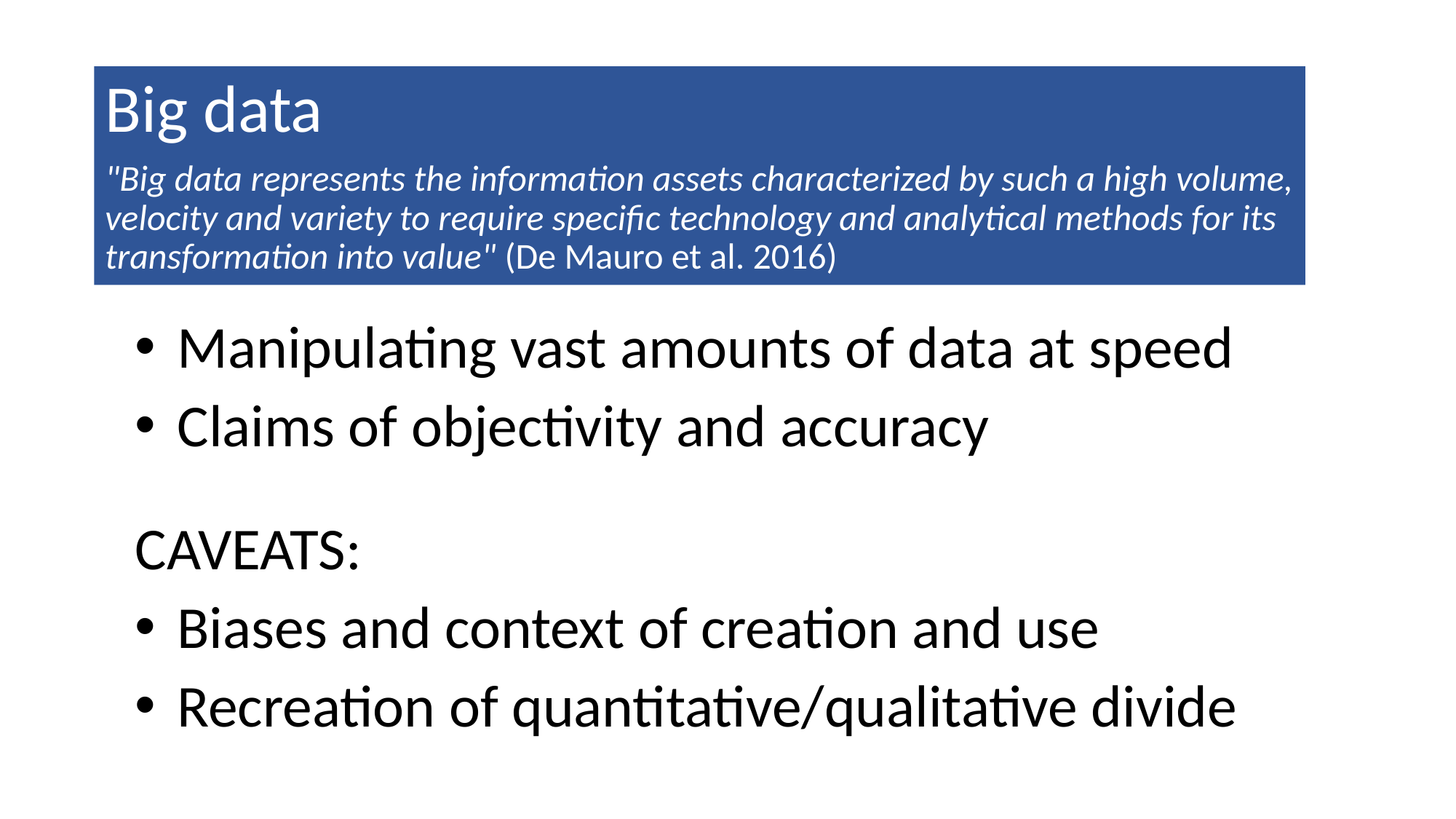

Big data
"Big data represents the information assets characterized by such a high volume, velocity and variety to require specific technology and analytical methods for its transformation into value" (De Mauro et al. 2016)
 Manipulating vast amounts of data at speed
 Claims of objectivity and accuracy

CAVEATS:
 Biases and context of creation and use
 Recreation of quantitative/qualitative divide